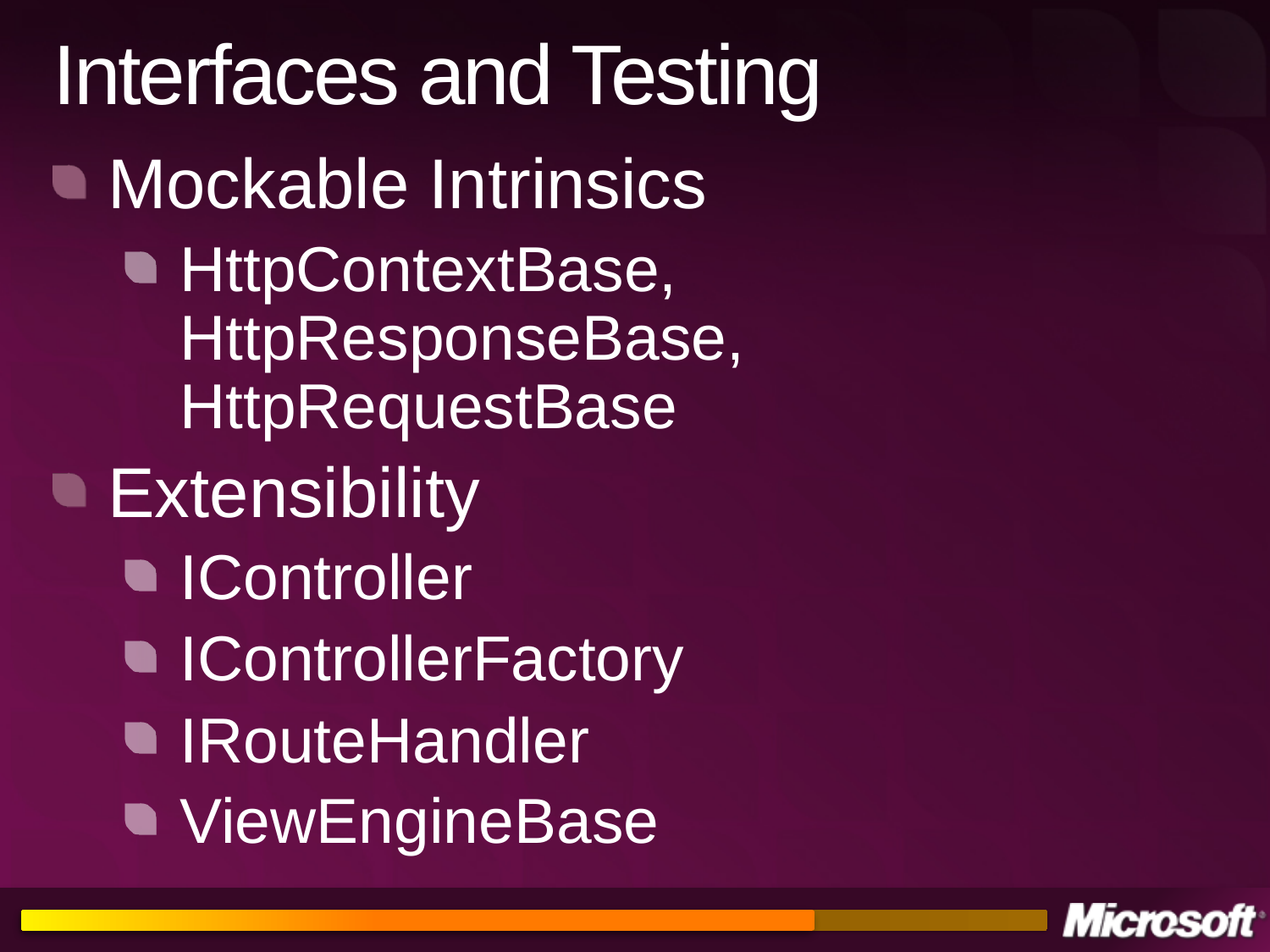

# Interfaces and Testing
Mockable Intrinsics
HttpContextBase, HttpResponseBase, HttpRequestBase
Extensibility
IController
IControllerFactory
IRouteHandler
ViewEngineBase